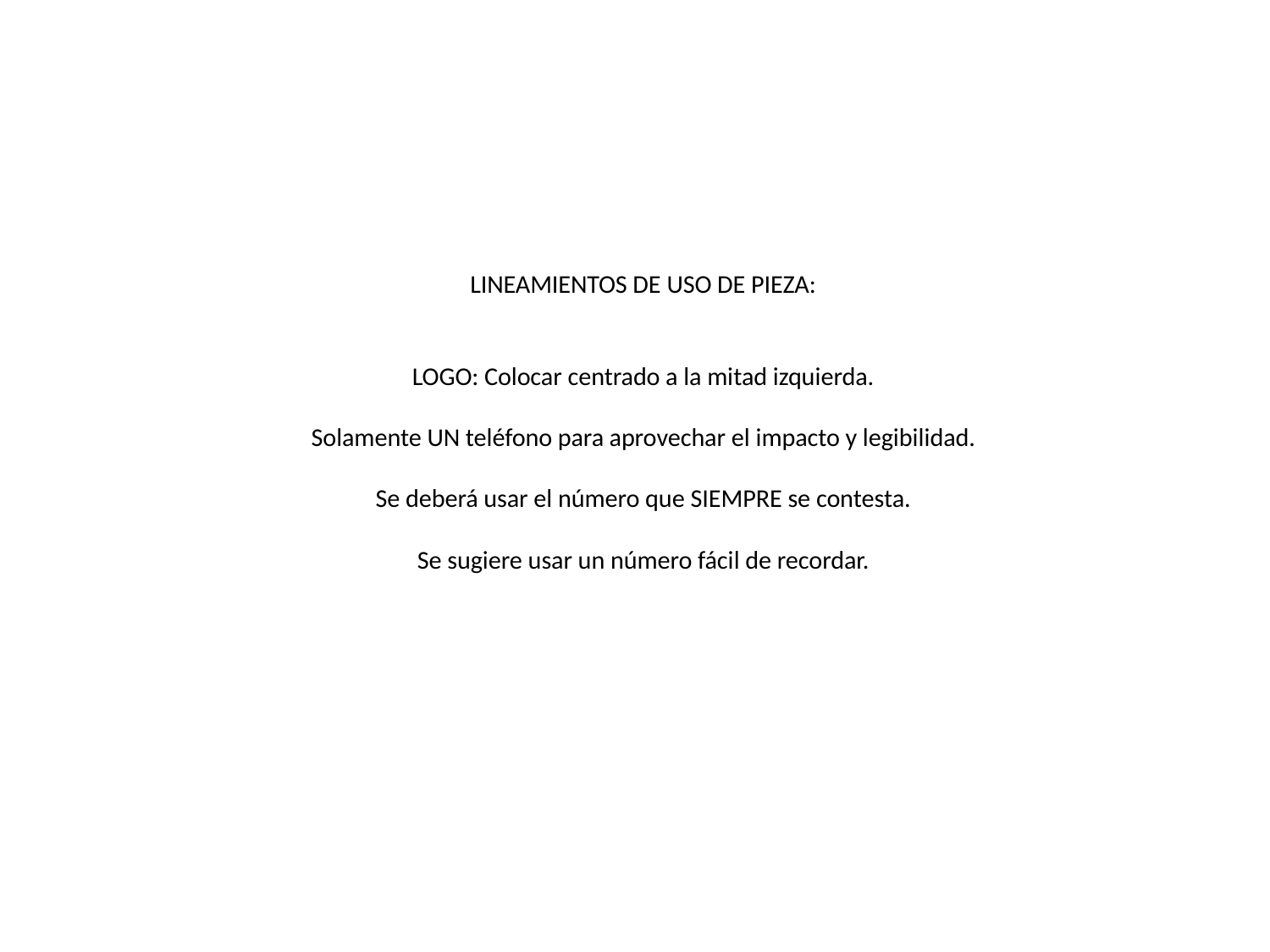

# LINEAMIENTOS DE USO DE PIEZA: LOGO: Colocar centrado a la mitad izquierda. Solamente UN teléfono para aprovechar el impacto y legibilidad. Se deberá usar el número que SIEMPRE se contesta. Se sugiere usar un número fácil de recordar.